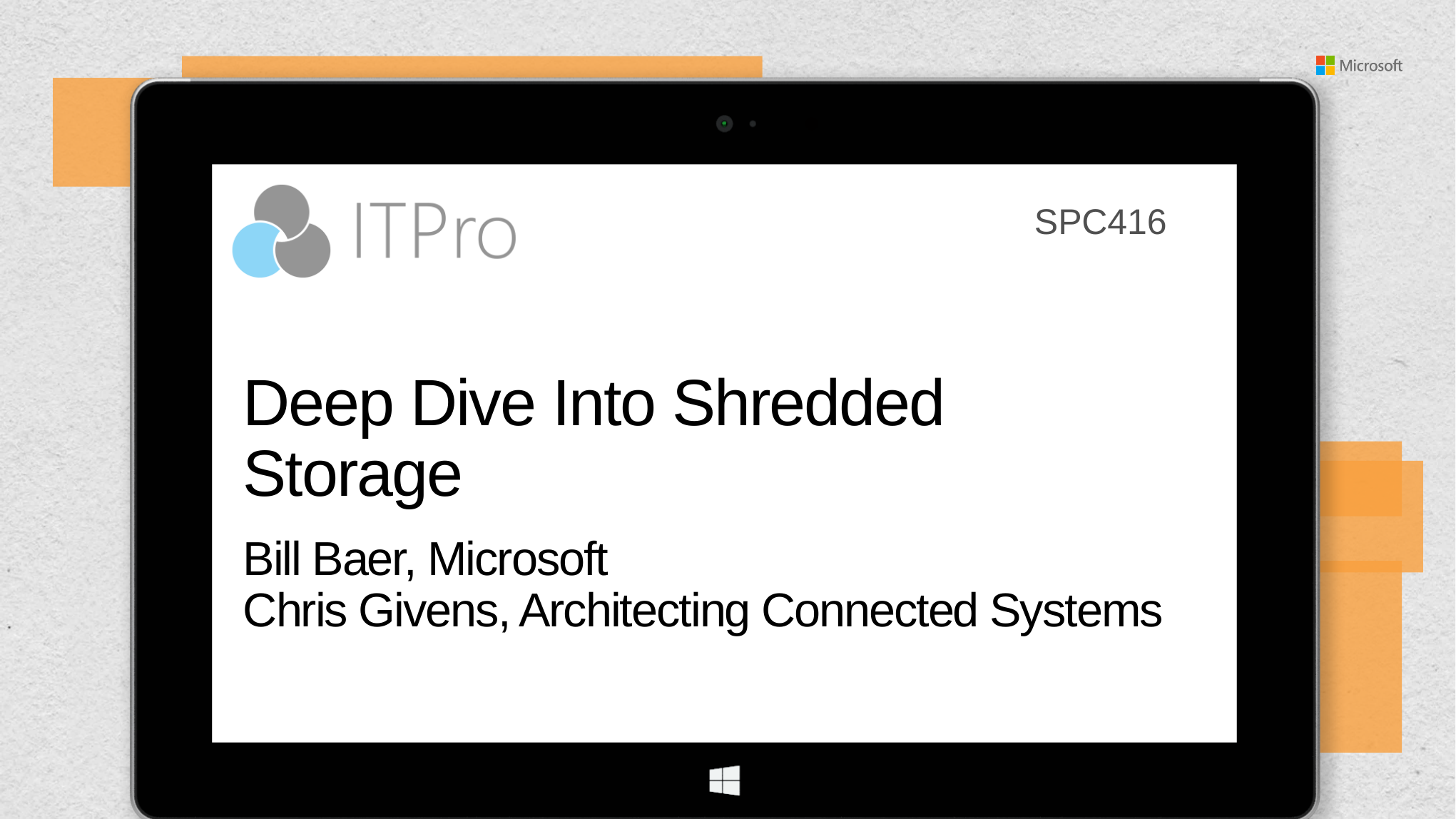

SPC416
# Deep Dive Into Shredded Storage
Bill Baer, Microsoft
Chris Givens, Architecting Connected Systems